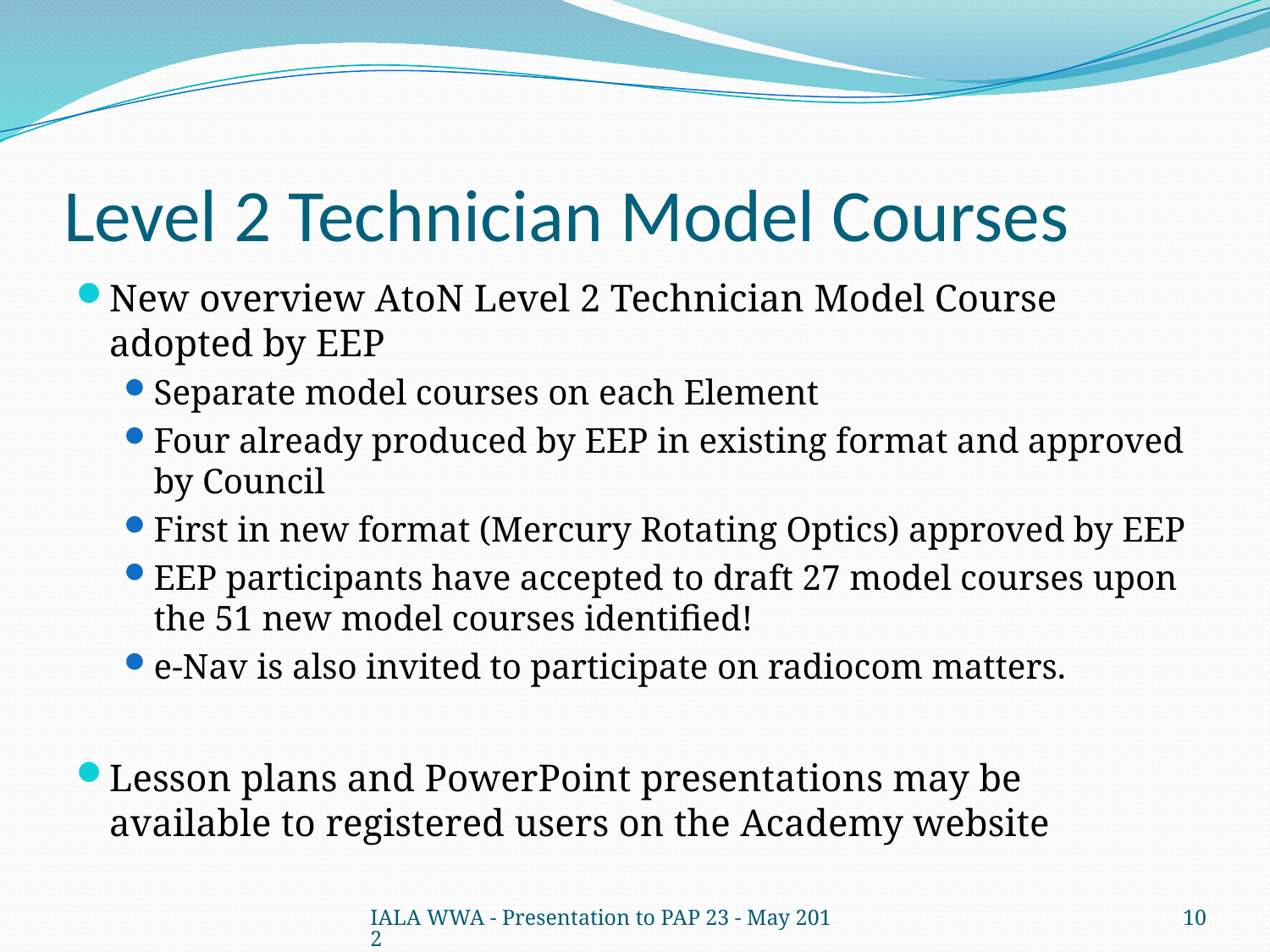

# Level 2 Technician Model Courses
New overview AtoN Level 2 Technician Model Course adopted by EEP
Separate model courses on each Element
Four already produced by EEP in existing format and approved by Council
First in new format (Mercury Rotating Optics) approved by EEP
EEP participants have accepted to draft 27 model courses upon the 51 new model courses identified!
e-Nav is also invited to participate on radiocom matters.

Lesson plans and PowerPoint presentations may be available to registered users on the Academy website
IALA WWA - Presentation to PAP 23 - May 2012
10